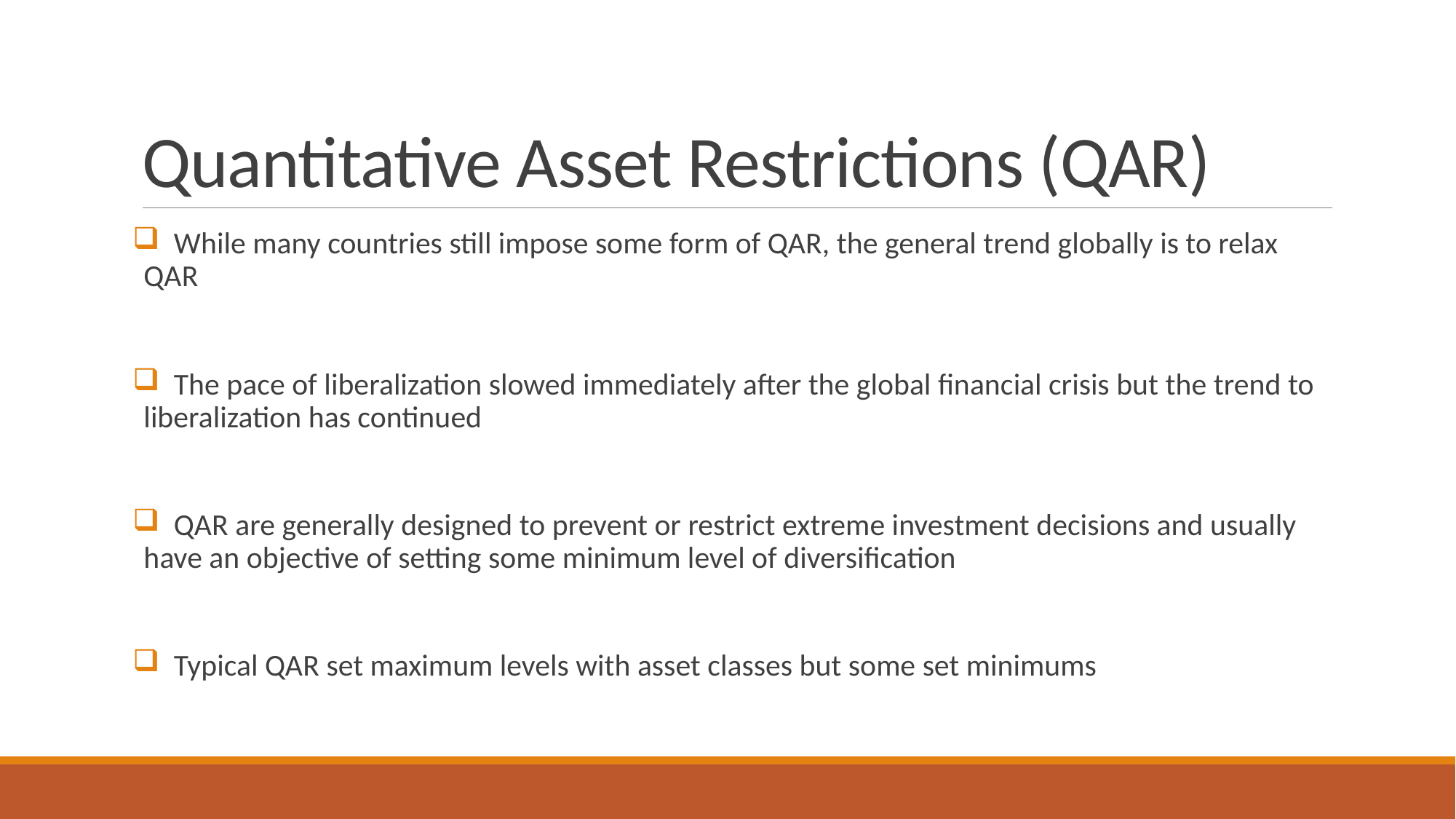

# Quantitative Asset Restrictions (QAR)
  While many countries still impose some form of QAR, the general trend globally is to relax QAR

  The pace of liberalization slowed immediately after the global financial crisis but the trend to liberalization has continued

  QAR are generally designed to prevent or restrict extreme investment decisions and usually have an objective of setting some minimum level of diversification

  Typical QAR set maximum levels with asset classes but some set minimums